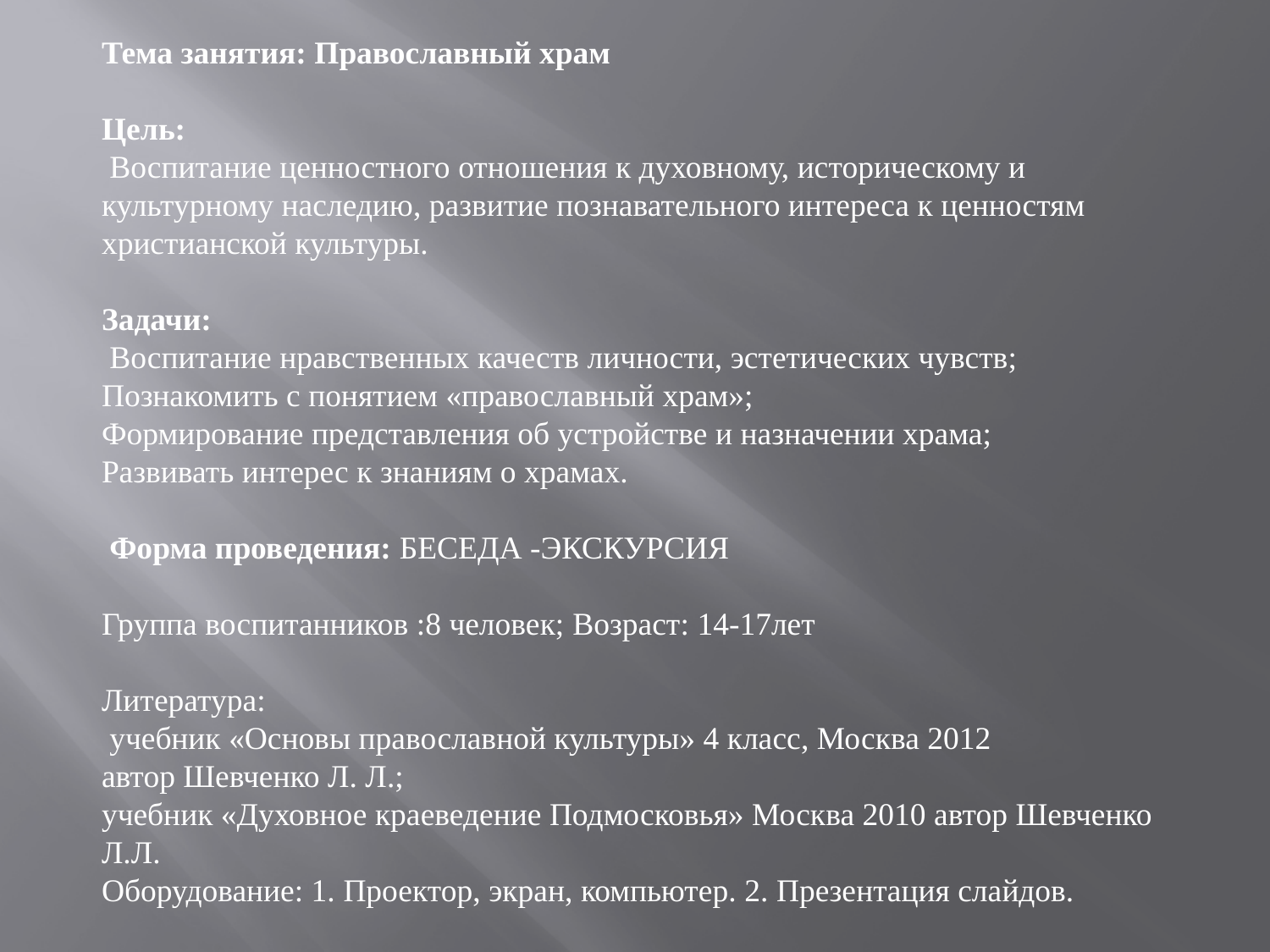

Тема занятия: Православный храм

Цель:
 Воспитание ценностного отношения к духовному, историческому и
культурному наследию, развитие познавательного интереса к ценностям
христианской культуры.

Задачи:
 Воспитание нравственных качеств личности, эстетических чувств;
Познакомить с понятием «православный храм»;
Формирование представления об устройстве и назначении храма;
Развивать интерес к знаниям о храмах.

 Форма проведения: БЕСЕДА -ЭКСКУРСИЯ

Группа воспитанников :8 человек; Возраст: 14-17лет

Литература:
 учебник «Основы православной культуры» 4 класс, Москва 2012
автор Шевченко Л. Л.;
учебник «Духовное краеведение Подмосковья» Москва 2010 автор Шевченко Л.Л.
Оборудование: 1. Проектор, экран, компьютер. 2. Презентация слайдов.